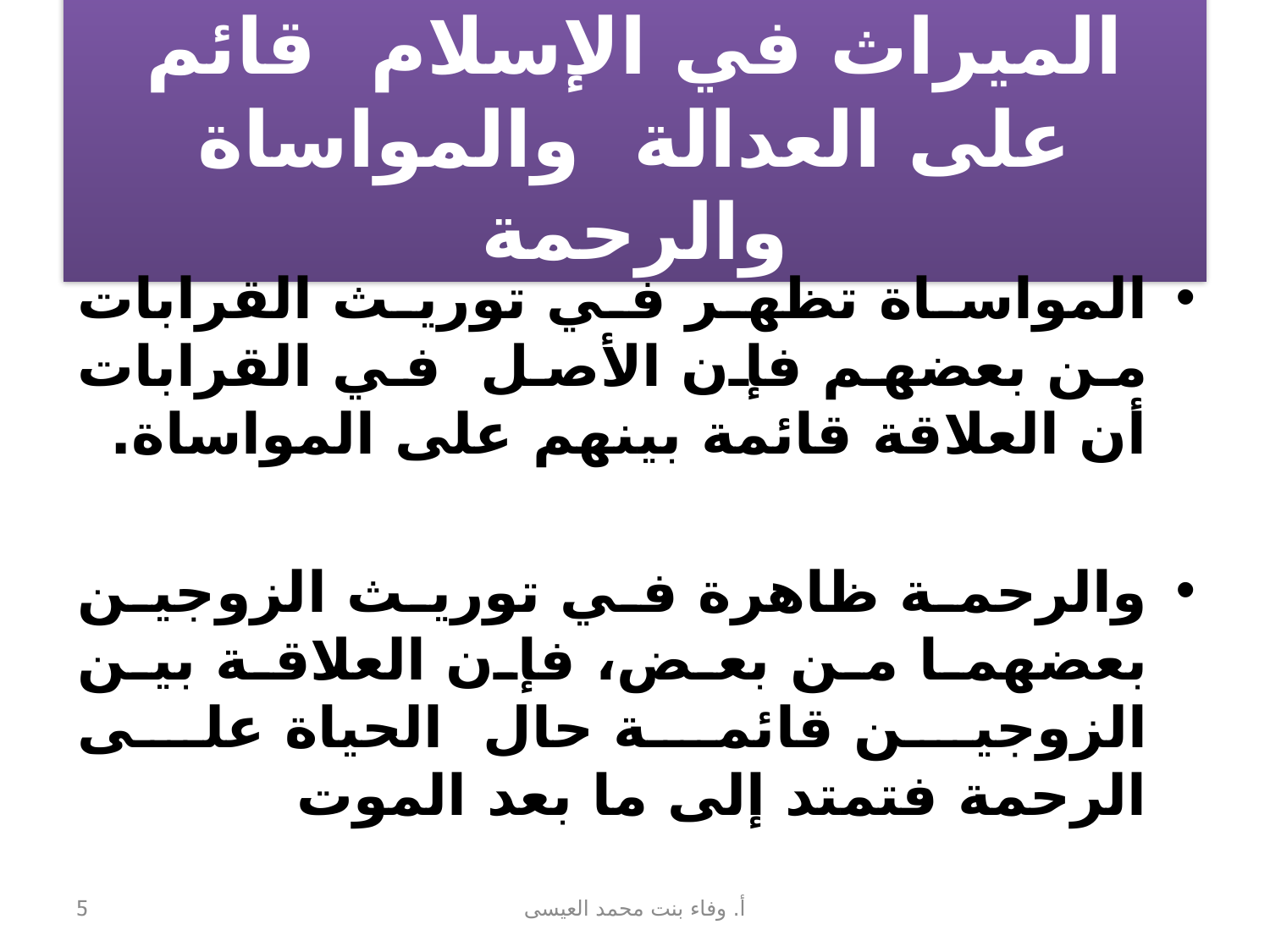

# الميراث في الإسلام  قائم على العدالة  والمواساة والرحمة
المواساة تظهر في توريث القرابات من بعضهم فإن الأصل  في القرابات أن العلاقة قائمة بينهم على المواساة.

والرحمة ظاهرة في توريث الزوجين بعضهما من بعض، فإن العلاقة بين الزوجين قائمة حال  الحياة على الرحمة فتمتد إلى ما بعد الموت
5
أ. وفاء بنت محمد العيسى